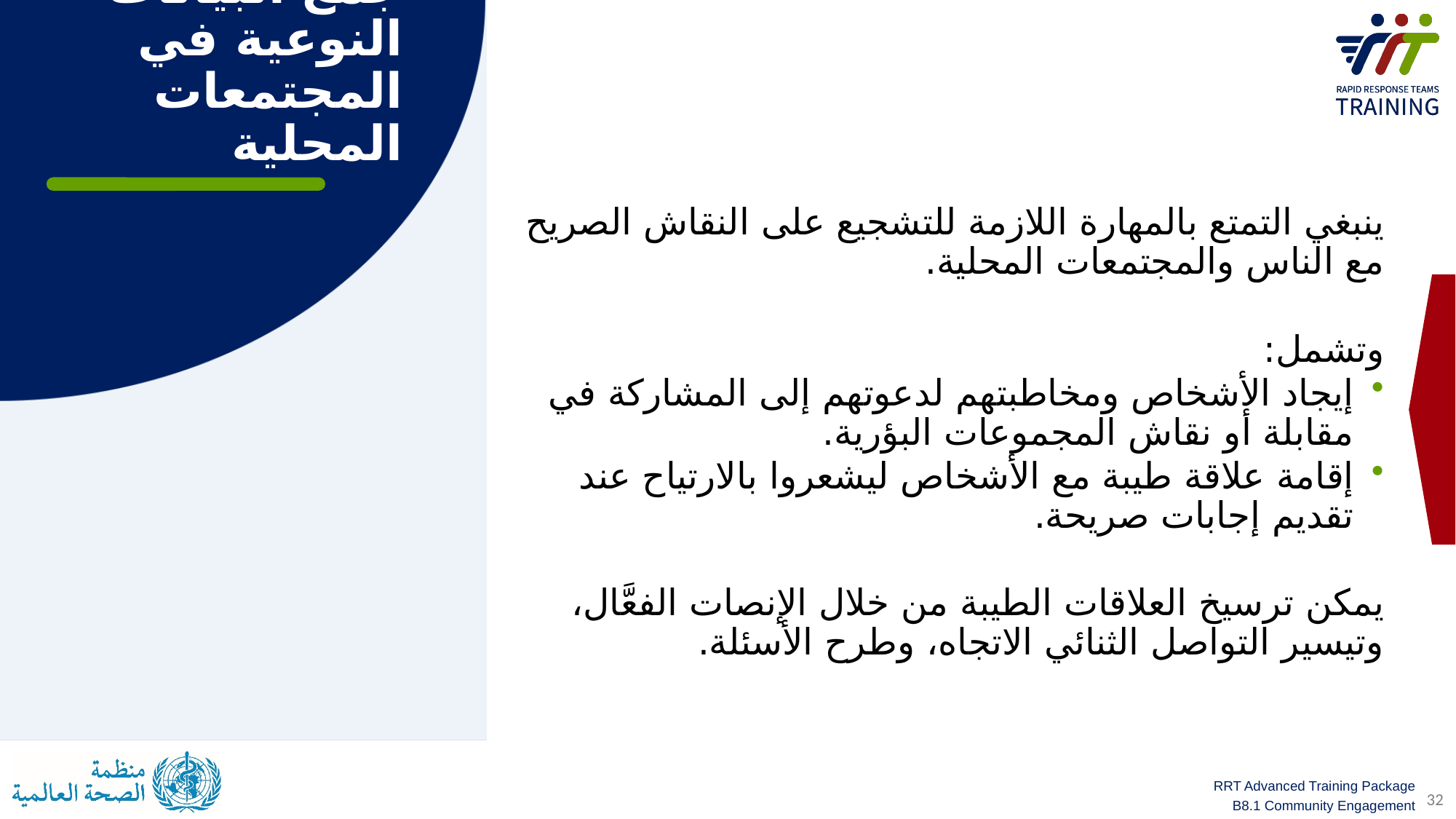

جَمْع البيانات النوعية في المجتمعات المحلية

ينبغي التمتع بالمهارة اللازمة للتشجيع على النقاش الصريح مع الناس والمجتمعات المحلية.

وتشمل:
إيجاد الأشخاص ومخاطبتهم لدعوتهم إلى المشاركة في مقابلة أو نقاش المجموعات البؤرية.
إقامة علاقة طيبة مع الأشخاص ليشعروا بالارتياح عند تقديم إجابات صريحة.

يمكن ترسيخ العلاقات الطيبة من خلال الإنصات الفعَّال، وتيسير التواصل الثنائي الاتجاه، وطرح الأسئلة.